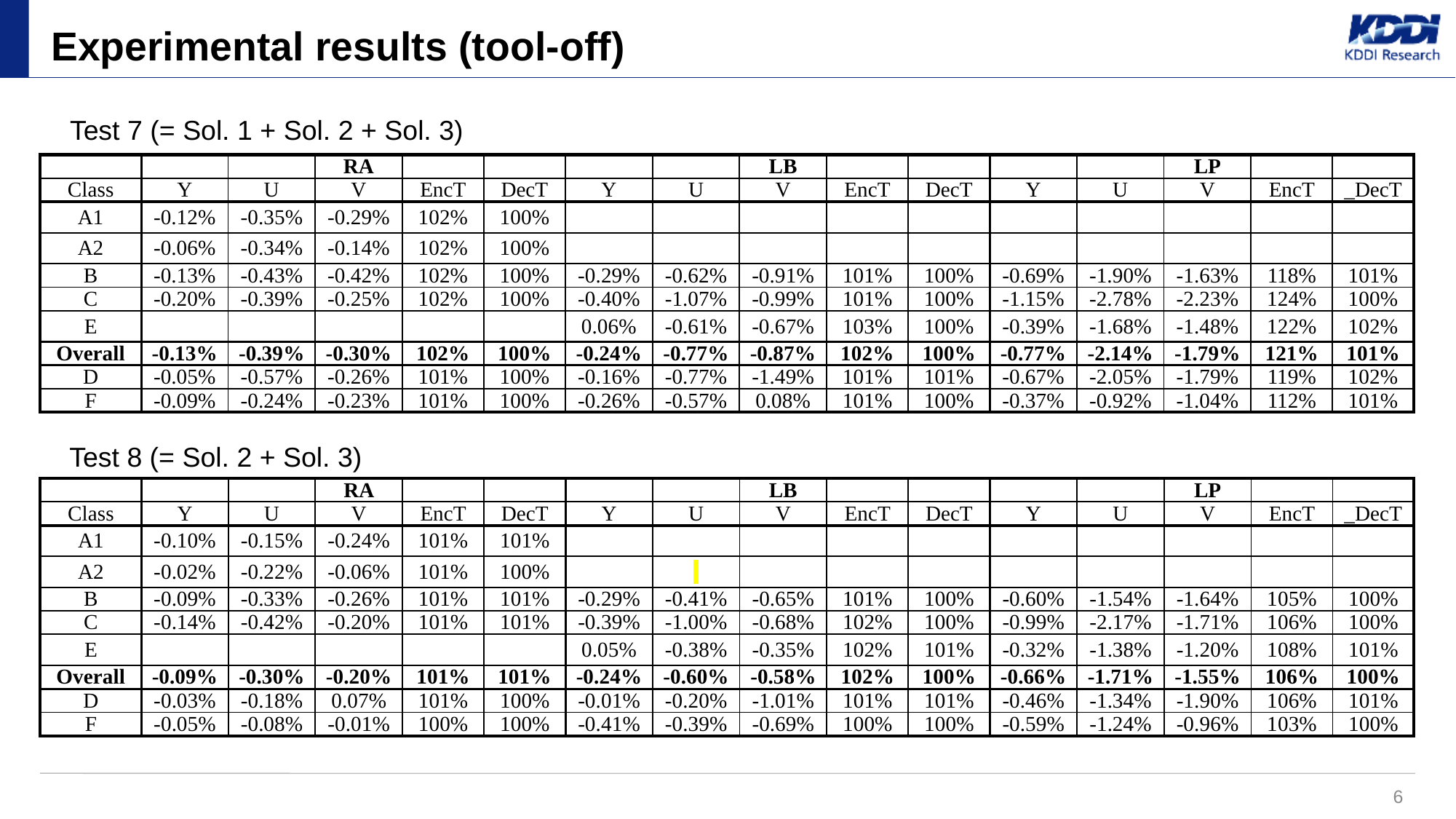

# Experimental results (tool-off)
Test 7 (= Sol. 1 + Sol. 2 + Sol. 3)

|  |  |  | RA |  |  |  |  | LB |  |  |  |  | LP |  |  |
| --- | --- | --- | --- | --- | --- | --- | --- | --- | --- | --- | --- | --- | --- | --- | --- |
| Class | Y | U | V | EncT | DecT | Y | U | V | EncT | DecT | Y | U | V | EncT | \_DecT |
| A1 | -0.12% | -0.35% | -0.29% | 102% | 100% |  |  |  |  |  |  |  |  |  |  |
| A2 | -0.06% | -0.34% | -0.14% | 102% | 100% |  |  |  |  |  |  |  |  |  |  |
| B | -0.13% | -0.43% | -0.42% | 102% | 100% | -0.29% | -0.62% | -0.91% | 101% | 100% | -0.69% | -1.90% | -1.63% | 118% | 101% |
| C | -0.20% | -0.39% | -0.25% | 102% | 100% | -0.40% | -1.07% | -0.99% | 101% | 100% | -1.15% | -2.78% | -2.23% | 124% | 100% |
| E |  |  |  |  |  | 0.06% | -0.61% | -0.67% | 103% | 100% | -0.39% | -1.68% | -1.48% | 122% | 102% |
| Overall | -0.13% | -0.39% | -0.30% | 102% | 100% | -0.24% | -0.77% | -0.87% | 102% | 100% | -0.77% | -2.14% | -1.79% | 121% | 101% |
| D | -0.05% | -0.57% | -0.26% | 101% | 100% | -0.16% | -0.77% | -1.49% | 101% | 101% | -0.67% | -2.05% | -1.79% | 119% | 102% |
| F | -0.09% | -0.24% | -0.23% | 101% | 100% | -0.26% | -0.57% | 0.08% | 101% | 100% | -0.37% | -0.92% | -1.04% | 112% | 101% |
Test 8 (= Sol. 2 + Sol. 3)
|  |  |  | RA |  |  |  |  | LB |  |  |  |  | LP |  |  |
| --- | --- | --- | --- | --- | --- | --- | --- | --- | --- | --- | --- | --- | --- | --- | --- |
| Class | Y | U | V | EncT | DecT | Y | U | V | EncT | DecT | Y | U | V | EncT | \_DecT |
| A1 | -0.10% | -0.15% | -0.24% | 101% | 101% |  |  |  |  |  |  |  |  |  |  |
| A2 | -0.02% | -0.22% | -0.06% | 101% | 100% |  |  |  |  |  |  |  |  |  |  |
| B | -0.09% | -0.33% | -0.26% | 101% | 101% | -0.29% | -0.41% | -0.65% | 101% | 100% | -0.60% | -1.54% | -1.64% | 105% | 100% |
| C | -0.14% | -0.42% | -0.20% | 101% | 101% | -0.39% | -1.00% | -0.68% | 102% | 100% | -0.99% | -2.17% | -1.71% | 106% | 100% |
| E |  |  |  |  |  | 0.05% | -0.38% | -0.35% | 102% | 101% | -0.32% | -1.38% | -1.20% | 108% | 101% |
| Overall | -0.09% | -0.30% | -0.20% | 101% | 101% | -0.24% | -0.60% | -0.58% | 102% | 100% | -0.66% | -1.71% | -1.55% | 106% | 100% |
| D | -0.03% | -0.18% | 0.07% | 101% | 100% | -0.01% | -0.20% | -1.01% | 101% | 101% | -0.46% | -1.34% | -1.90% | 106% | 101% |
| F | -0.05% | -0.08% | -0.01% | 100% | 100% | -0.41% | -0.39% | -0.69% | 100% | 100% | -0.59% | -1.24% | -0.96% | 103% | 100% |
6